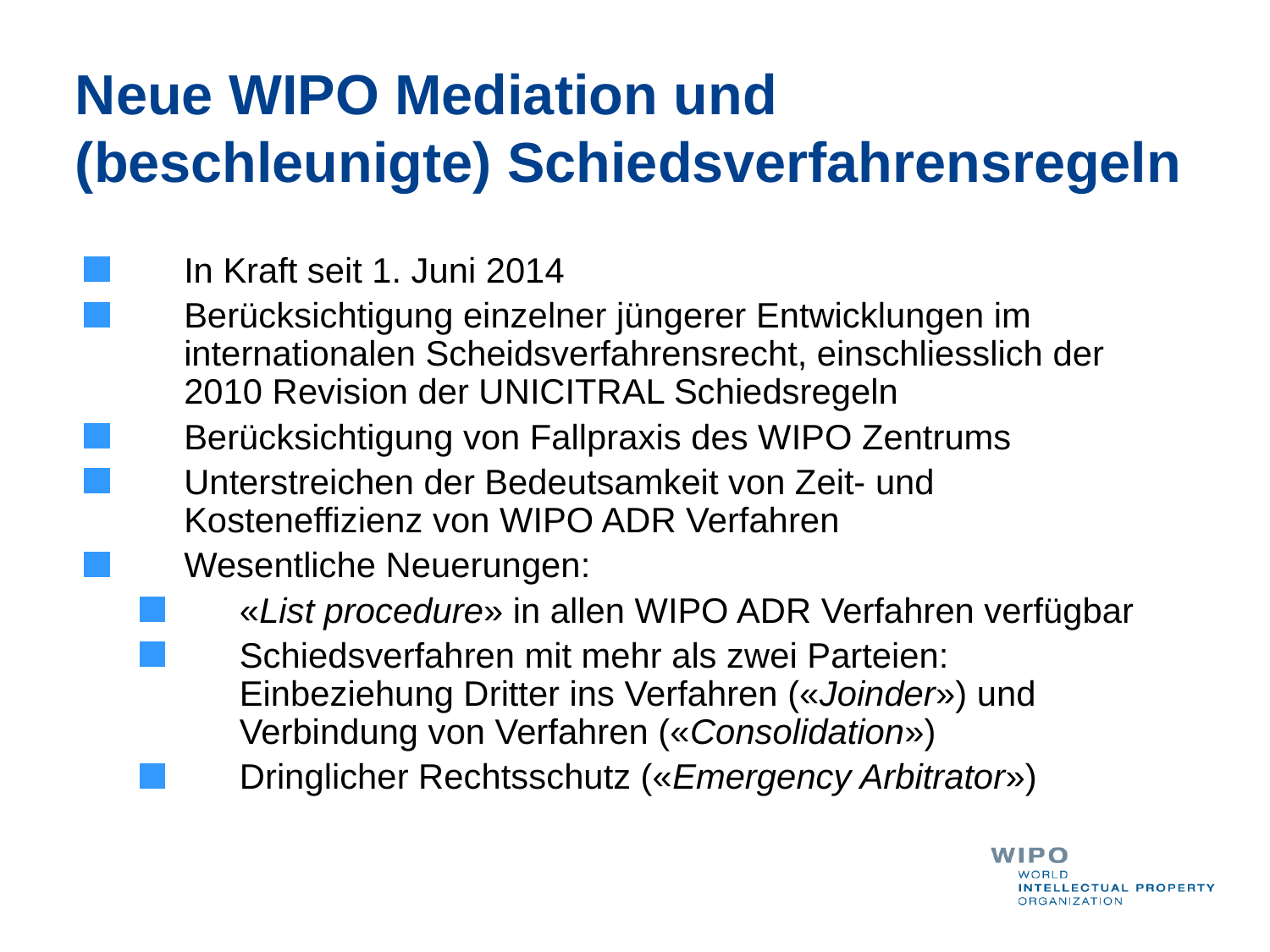

# Neue WIPO Mediation und (beschleunigte) Schiedsverfahrensregeln
In Kraft seit 1. Juni 2014
Berücksichtigung einzelner jüngerer Entwicklungen im internationalen Scheidsverfahrensrecht, einschliesslich der 2010 Revision der UNICITRAL Schiedsregeln
Berücksichtigung von Fallpraxis des WIPO Zentrums
Unterstreichen der Bedeutsamkeit von Zeit- und Kosteneffizienz von WIPO ADR Verfahren
Wesentliche Neuerungen:
«List procedure» in allen WIPO ADR Verfahren verfügbar
Schiedsverfahren mit mehr als zwei Parteien:  Einbeziehung Dritter ins Verfahren («Joinder») und Verbindung von Verfahren («Consolidation»)
Dringlicher Rechtsschutz («Emergency Arbitrator»)